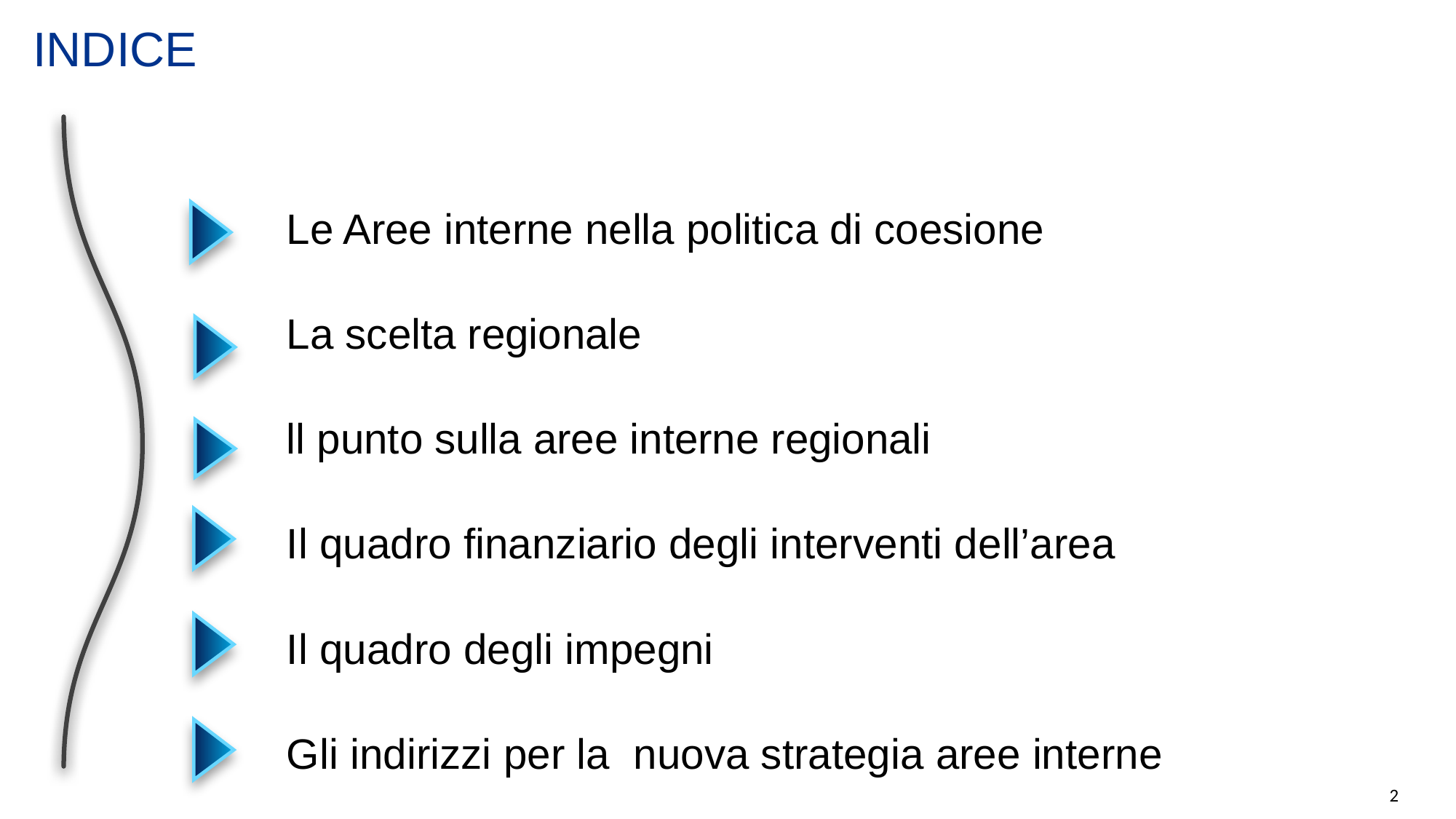

INDICE

Le Aree interne nella politica di coesione

La scelta regionale

ll punto sulla aree interne regionali

Il quadro finanziario degli interventi dell’area

Il quadro degli impegni

Gli indirizzi per la  nuova strategia aree interne

2